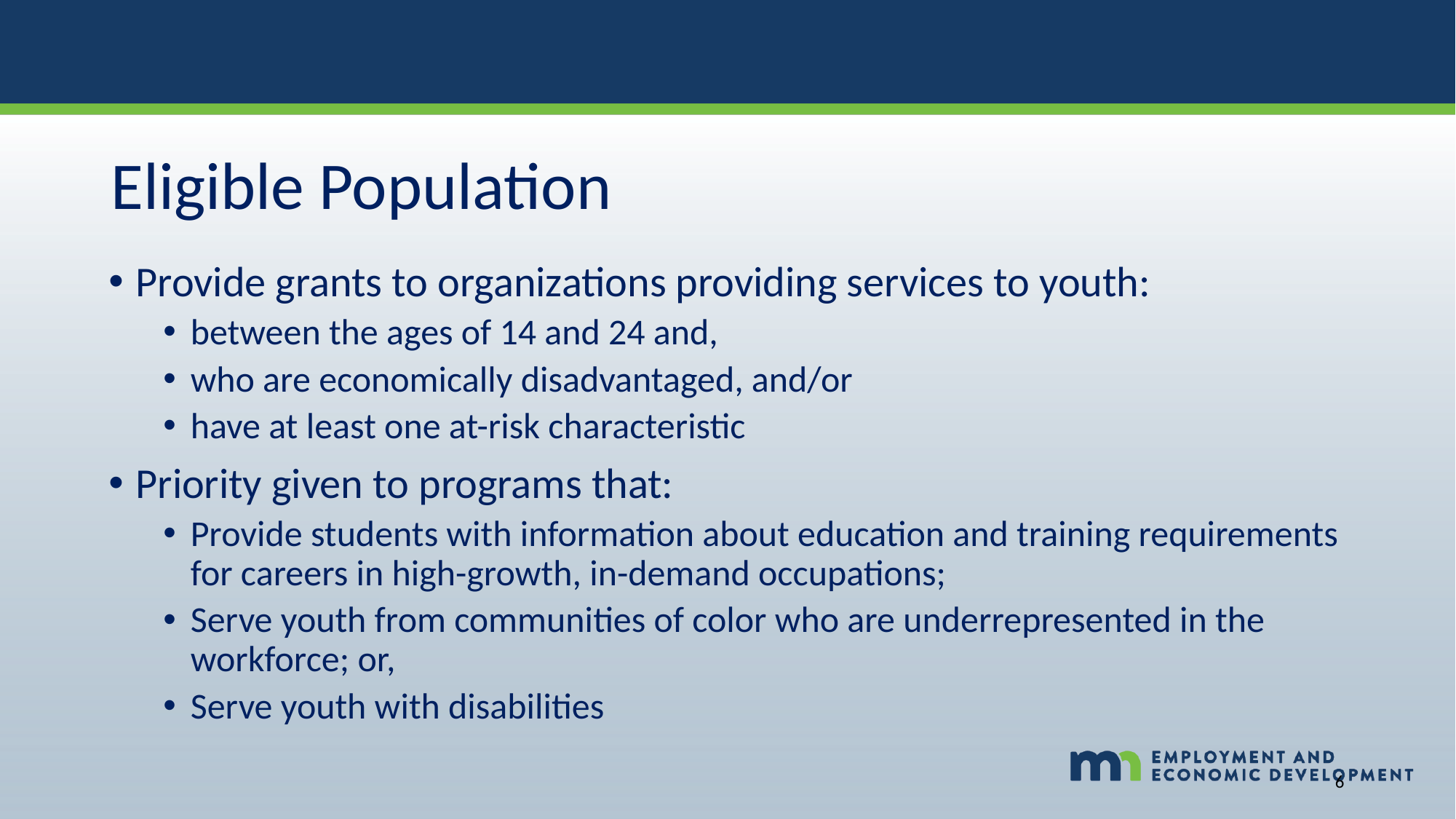

# Eligible Population
Provide grants to organizations providing services to youth:
between the ages of 14 and 24 and,
who are economically disadvantaged, and/or
have at least one at-risk characteristic
Priority given to programs that:
Provide students with information about education and training requirements for careers in high-growth, in-demand occupations;
Serve youth from communities of color who are underrepresented in the workforce; or,
Serve youth with disabilities
6